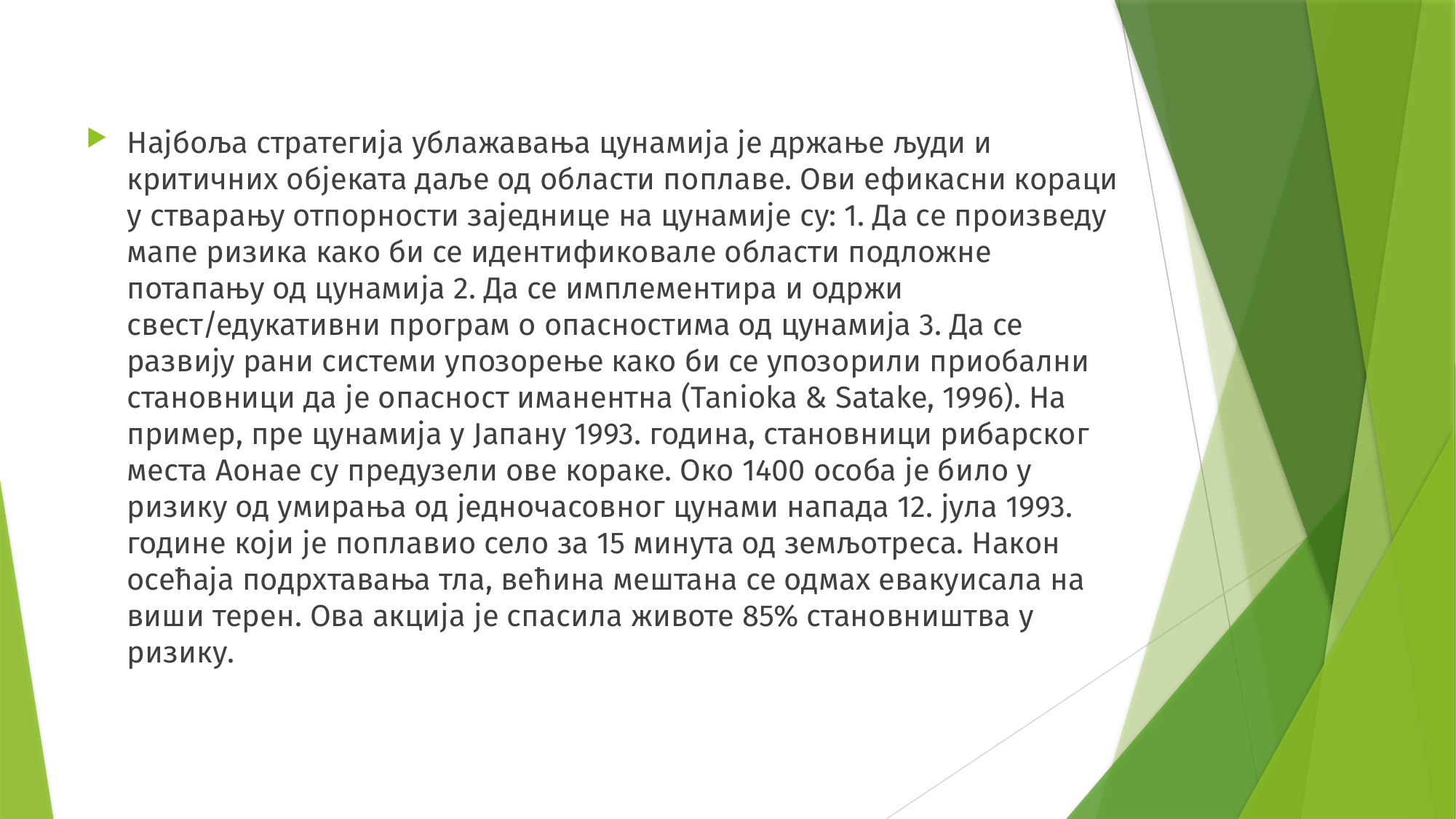

Најбоља стратегија ублажавања цунамија је држање људи и критичних објеката даље од области поплаве. Ови ефикасни кораци у стварању отпорности заједнице на цунамије су: 1. Да се произведу мапе ризика како би се идентификовале области подложне потапању од цунамија 2. Да се имплементира и одржи свест/едукативни програм о опасностима од цунамија 3. Да се развију рани системи упозорење како би се упозорили приобални становници да је опасност иманентна (Tanioka & Satake, 1996). На пример, пре цунамија у Јапану 1993. година, становници рибарског места Аонае су предузели ове кораке. Око 1400 особа је било у ризику од умирања од једночасовног цунами напада 12. јула 1993. године који је поплавио село за 15 минута од земљотреса. Након осећаја подрхтавања тла, већина мештана се одмах евакуисала на виши терен. Ова акција је спасила животе 85% становништва у ризику.